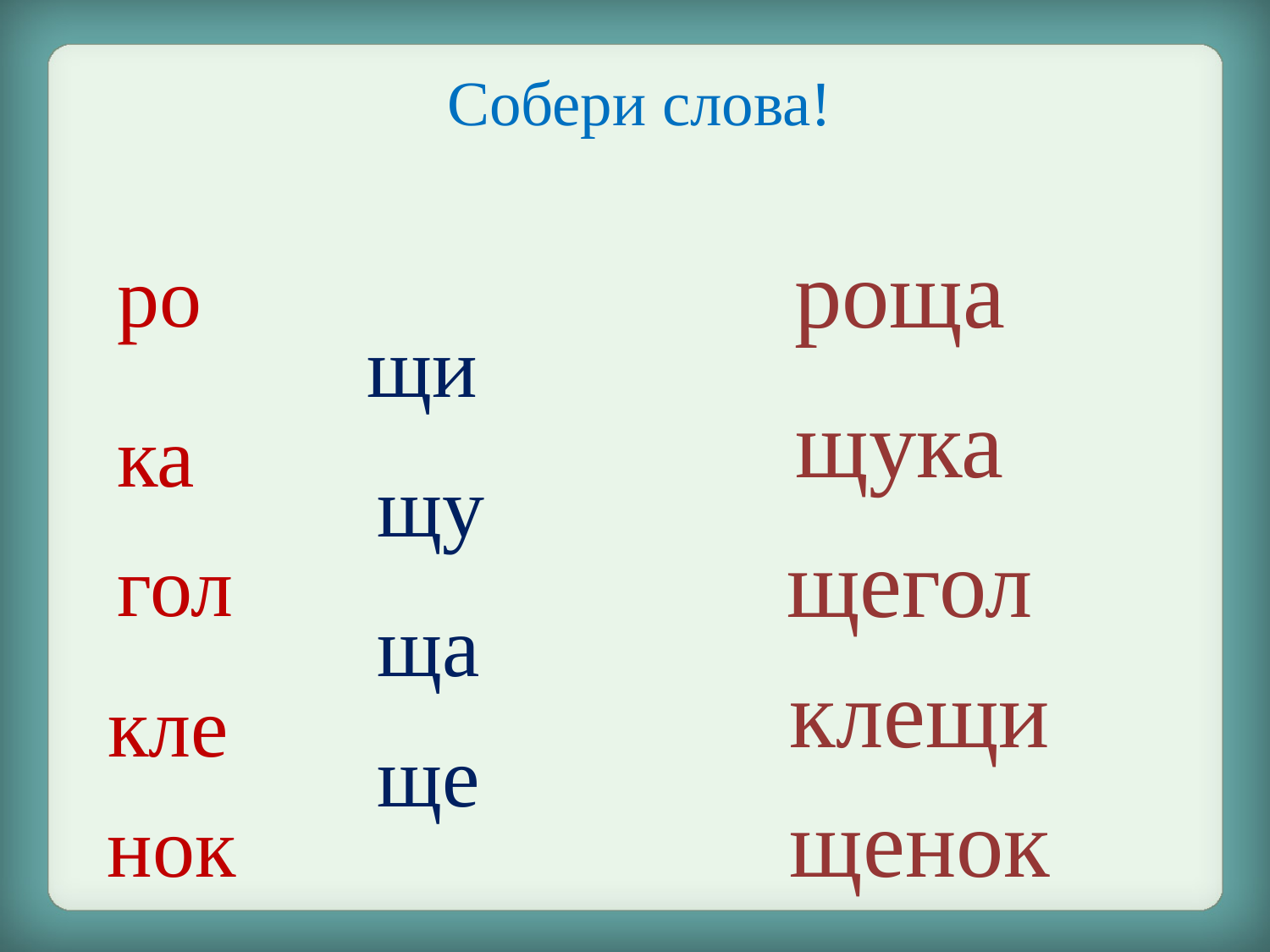

Собери слова!
роща
ро
щи
щука
ка
щу
щегол
гол
ща
клещи
кле
ще
щенок
нок